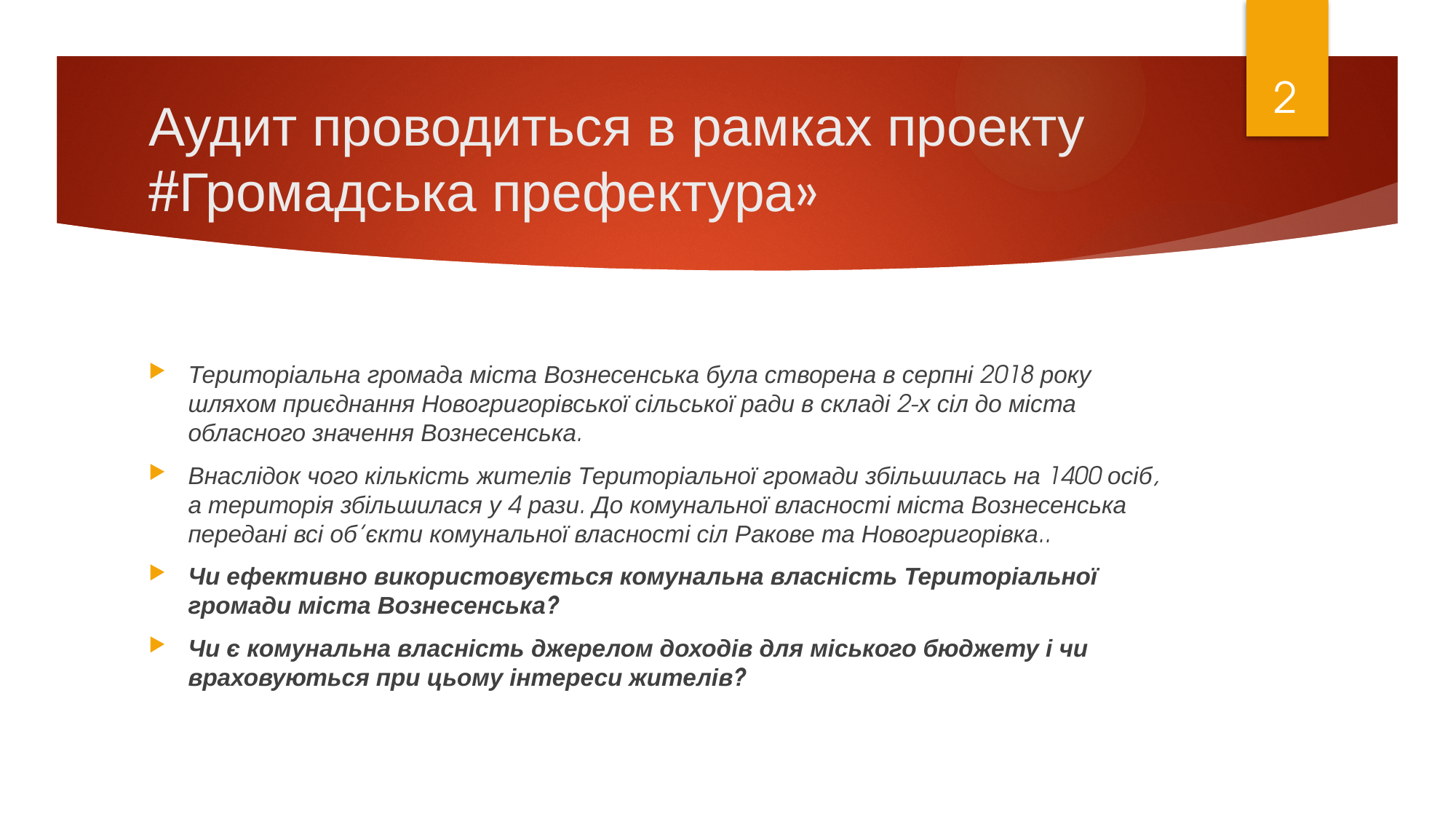

2
# Аудит проводиться в рамках проекту #Громадська префектура»

Територіальна громада міста Вознесенська була створена в серпні 2018 року шляхом приєднання Новогригорівської сільської ради в складі 2-х сіл до міста обласного значення Вознесенська.
Внаслідок чого кількість жителів Територіальної громади збільшилась на 1400 осіб, а територія збільшилася у 4 рази. До комунальної власності міста Вознесенська передані всі об’єкти комунальної власності сіл Ракове та Новогригорівка..
Чи ефективно використовується комунальна власність Територіальної громади міста Вознесенська?
Чи є комунальна власність джерелом доходів для міського бюджету і чи враховуються при цьому інтереси жителів?